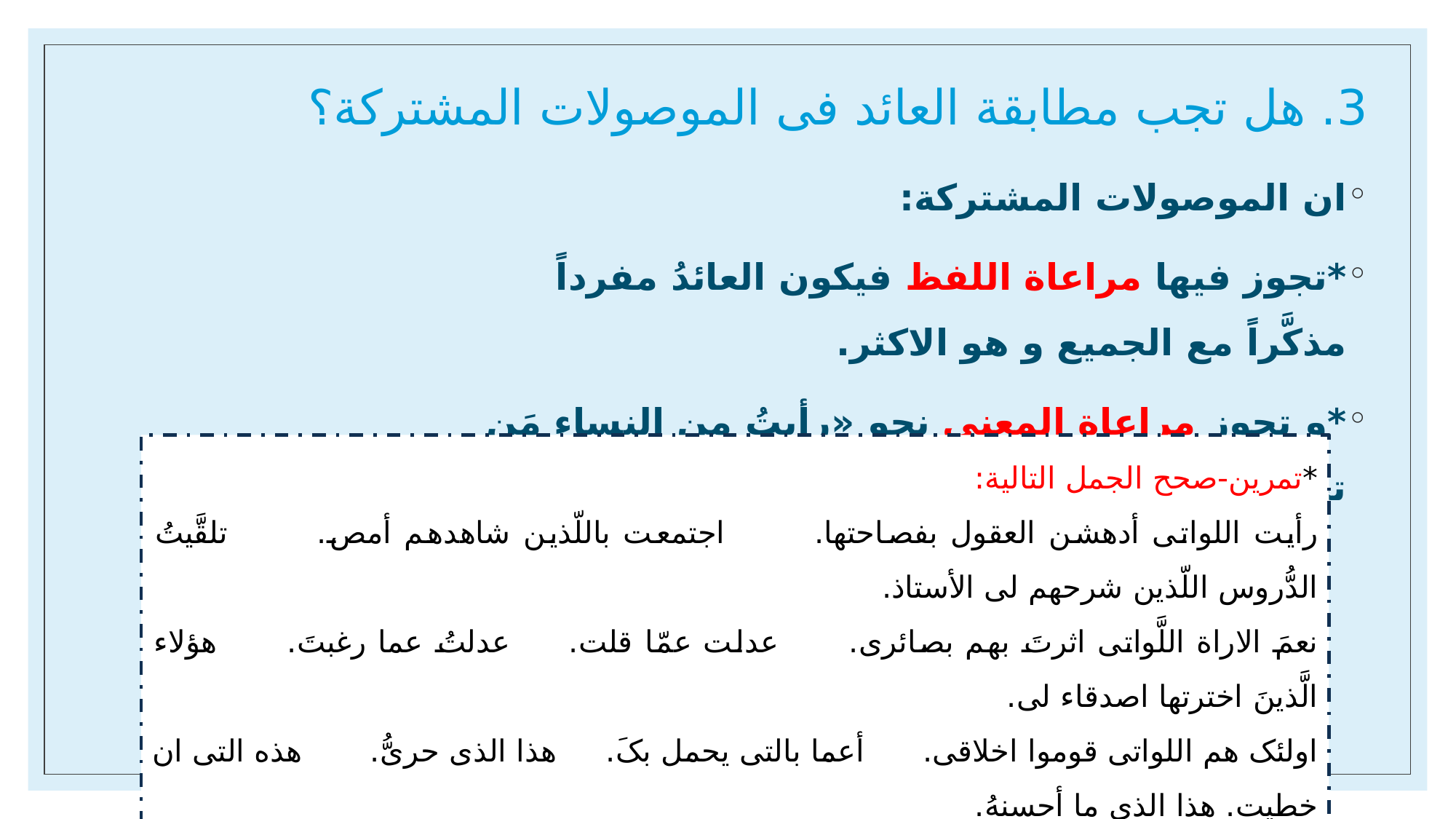

# 3. هل تجب مطابقة العائد فی الموصولات المشترکة؟
ان الموصولات المشترکة:
*تجوز فیها مراعاة اللفظ فیکون العائدُ مفرداً مذکَّراً مع الجمیع و هو الاکثر.
*و تجوز مراعاة المعنی نحو «رأیتُ من النساء مَن تجمان بالحکمة».

*تمرین-صحح الجمل التالیة:
رأیت اللواتی أدهشن العقول بفصاحتها.       اجتمعت باللّذین شاهدهم أمص.       تلقَّیتُ الدُّروس اللّذین شرحهم لی الأستاذ.
نعمَ الاراة اللَّواتی اثرتَ بهم بصائری.      عدلت عمّا قلت.     عدلتُ عما رغبتَ.      هؤلاء الَّذینَ اخترتها اصدقاء لی.
اولئک هم اللواتی قوموا اخلاقی.      أعما بالتی یحمل بکَ.     هذا الذی حریُّ.       هذه التی ان خطیت. هذا الذی ما أحسنهُ.